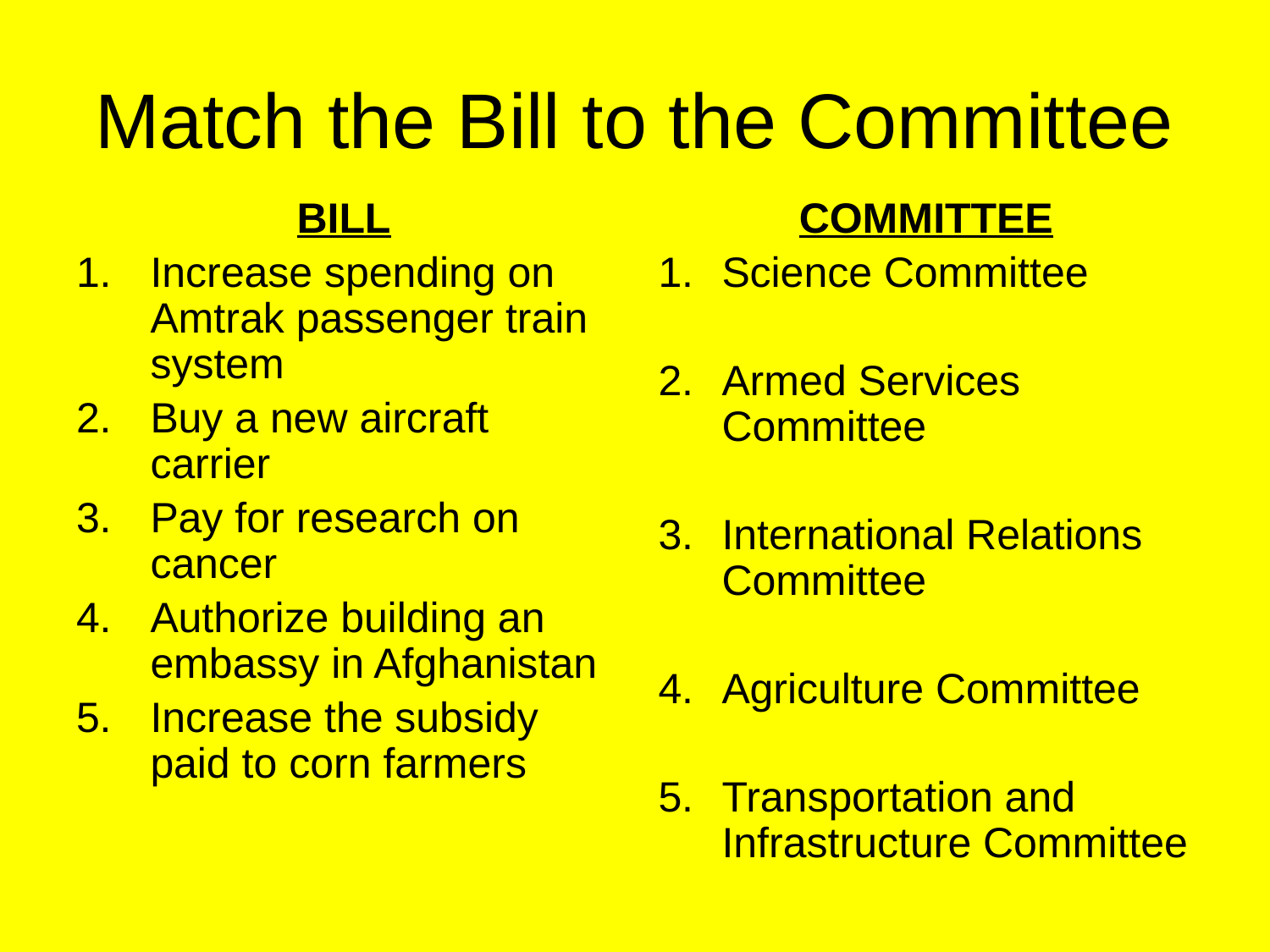

# Match the Bill to the Committee
BILL
Increase spending on Amtrak passenger train system
Buy a new aircraft carrier
Pay for research on cancer
Authorize building an embassy in Afghanistan
Increase the subsidy paid to corn farmers
COMMITTEE
Science Committee

Armed Services Committee

International Relations Committee

Agriculture Committee

Transportation and Infrastructure Committee